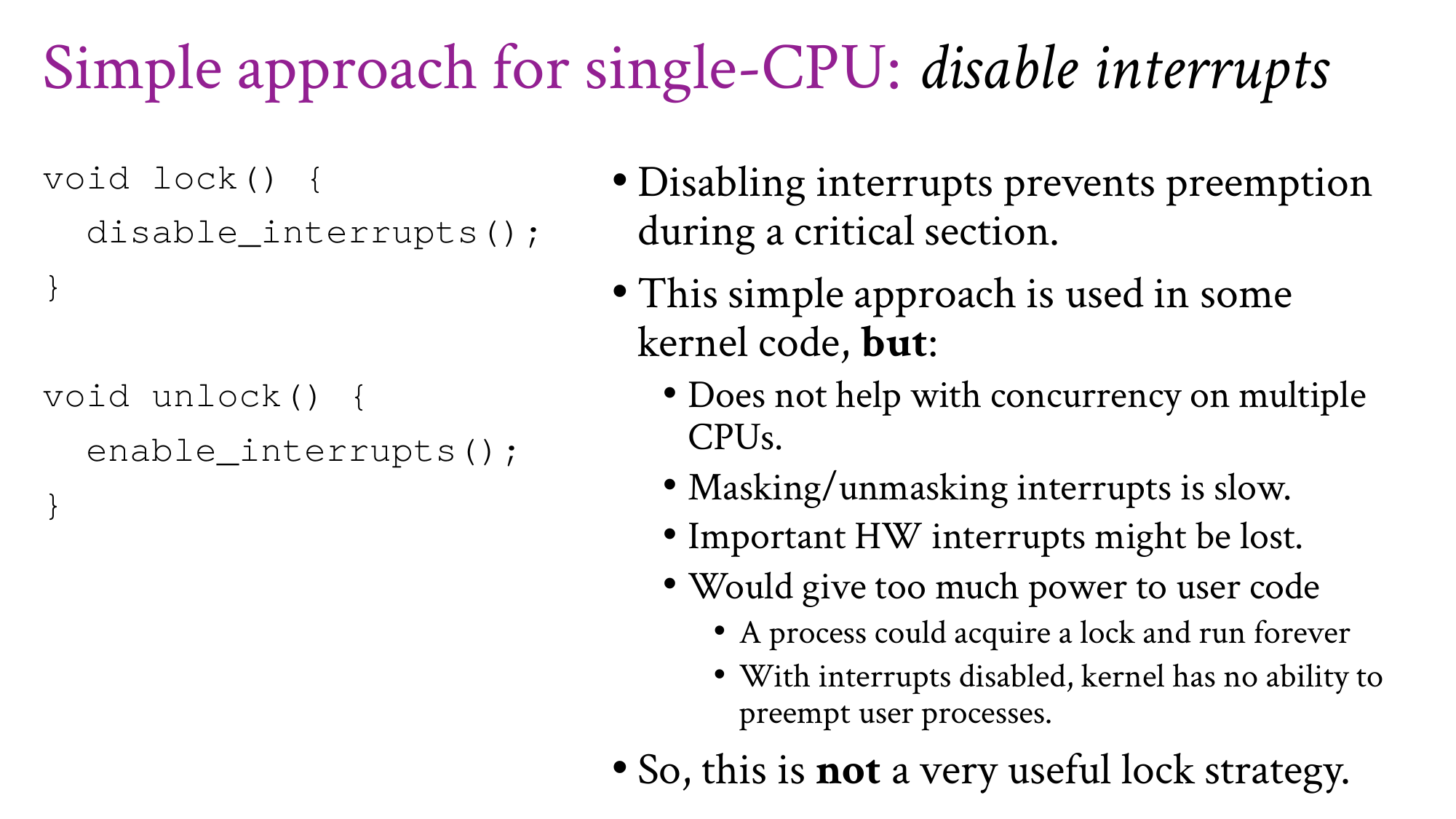

# Simple approach for single-CPU: disable interrupts
void lock() {
  disable_interrupts();
}

void unlock() {
  enable_interrupts();
}
Disabling interrupts prevents preemption during a critical section.
This simple approach is used in some kernel code, but:
Does not help with concurrency on multiple CPUs.
Masking/unmasking interrupts is slow.
Important HW interrupts might be lost.
Would give too much power to user code
A process could acquire a lock and run forever
With interrupts disabled, kernel has no ability to preempt user processes.
So, this is not a very useful lock strategy.